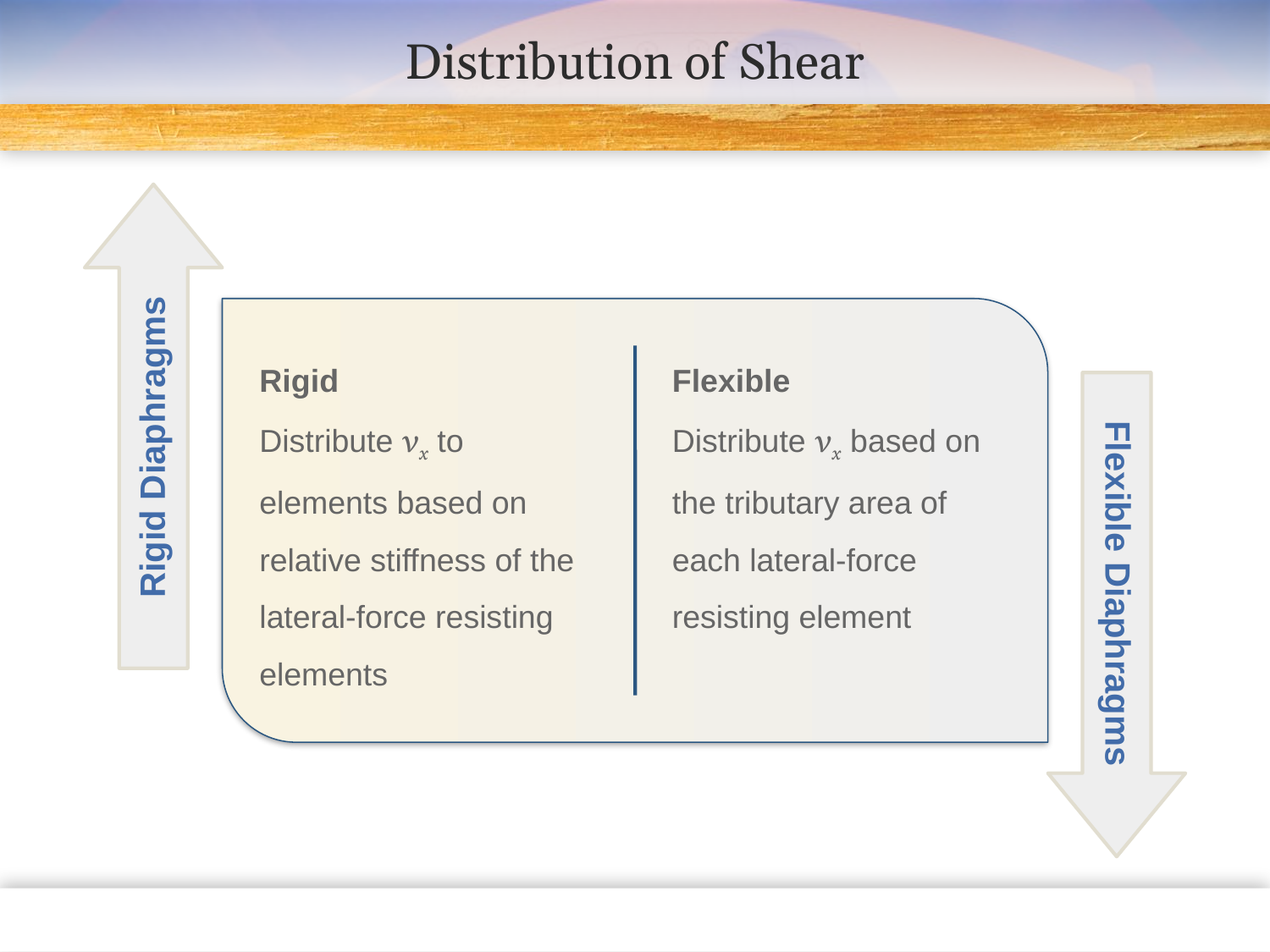

# Distribution of Shear
Rigid
Distribute vx to elements based on relative stiffness of the lateral-force resisting elements
Flexible
Distribute vx based on the tributary area of each lateral-force resisting element
Rigid Diaphragms
Flexible Diaphragms